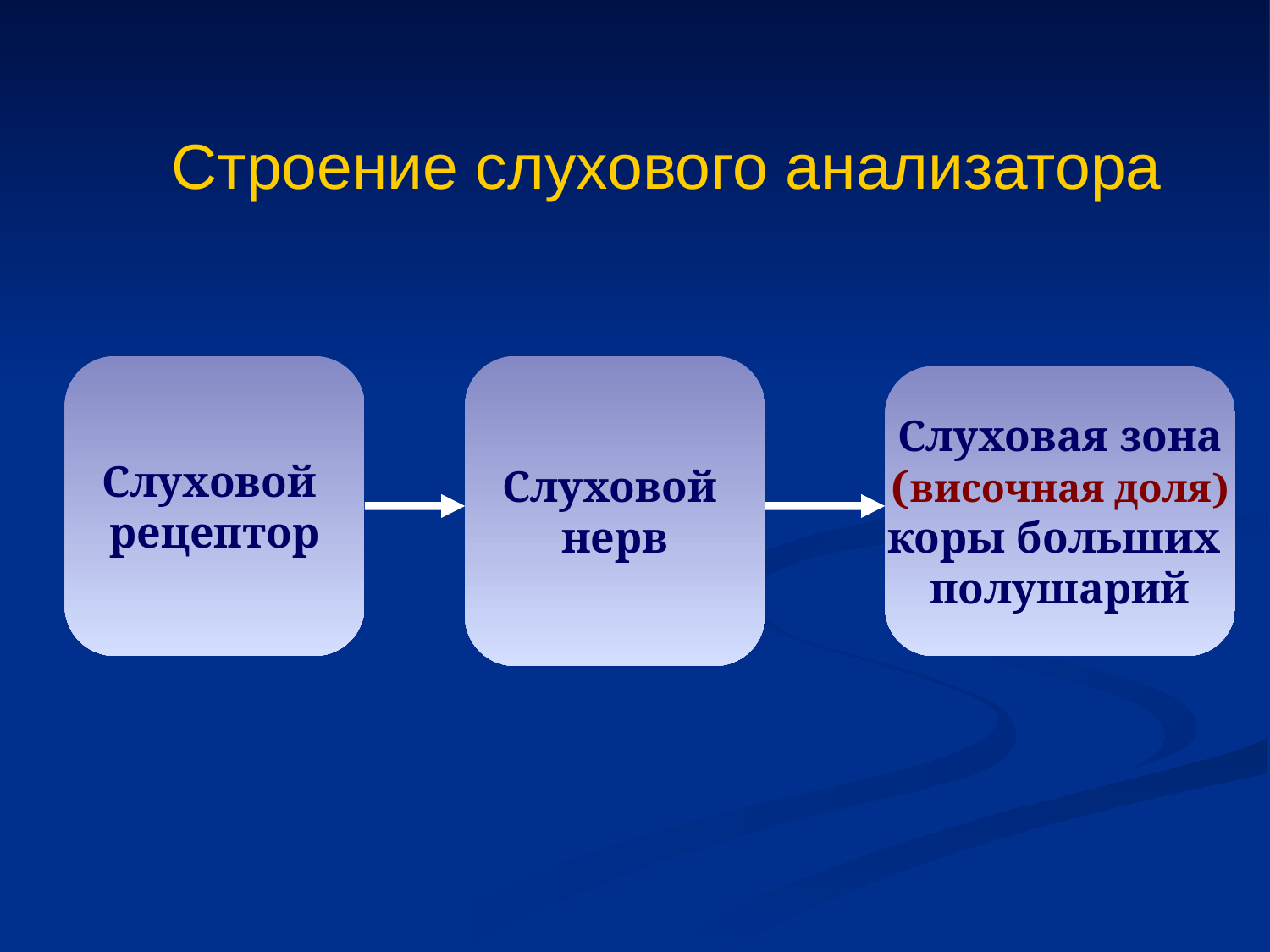

# Строение слухового анализатора
Слуховой
рецептор
Слуховой
нерв
Слуховая зона
(височная доля)
коры больших
полушарий